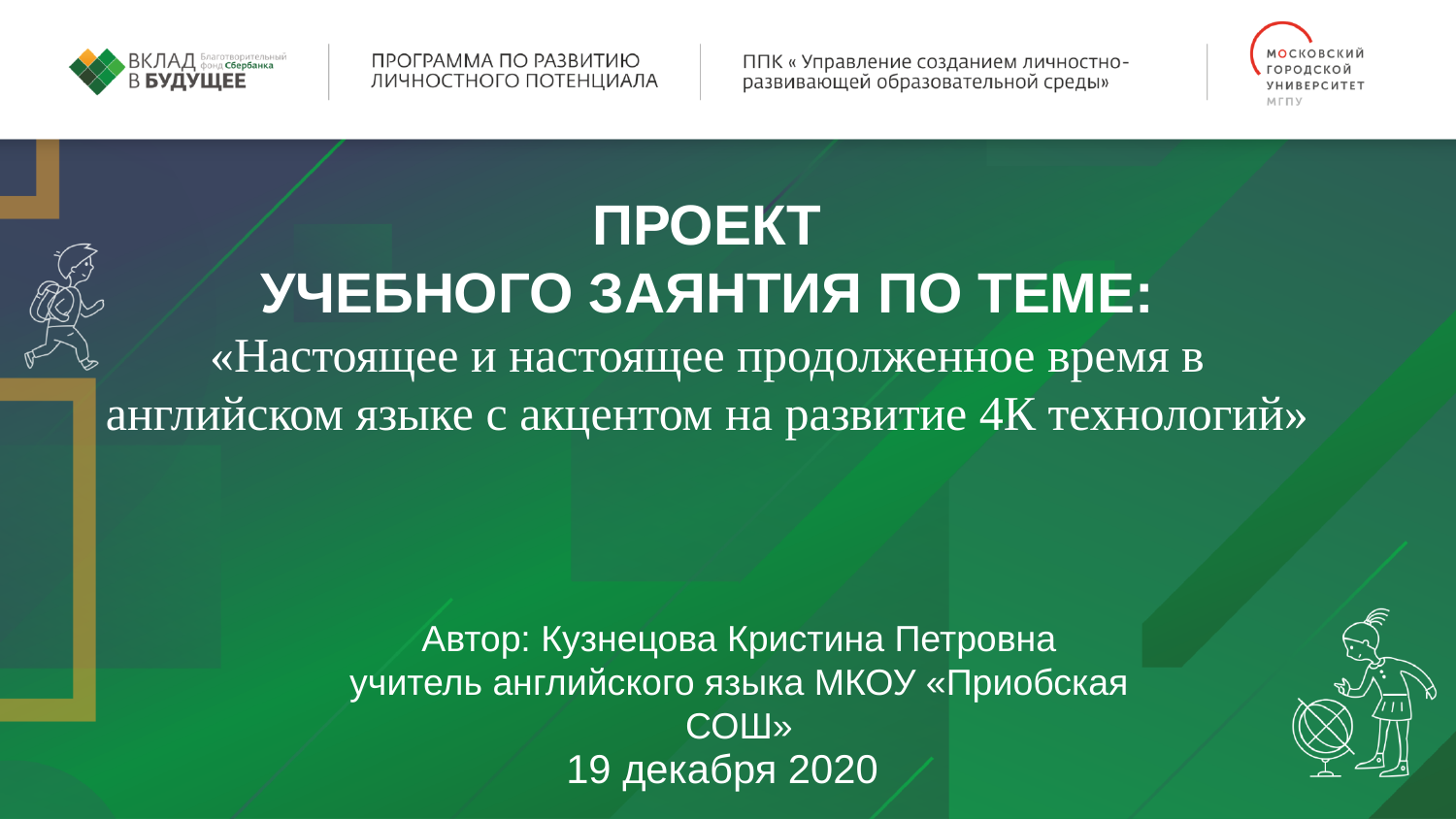

ПРОЕКТ
УЧЕБНОГО ЗАЯНТИЯ ПО ТЕМЕ:
«Настоящее и настоящее продолженное время в английском языке с акцентом на развитие 4К технологий»

Автор: Кузнецова Кристина Петровна
учитель английского языка МКОУ «Приобская СОШ»
19 декабря 2020